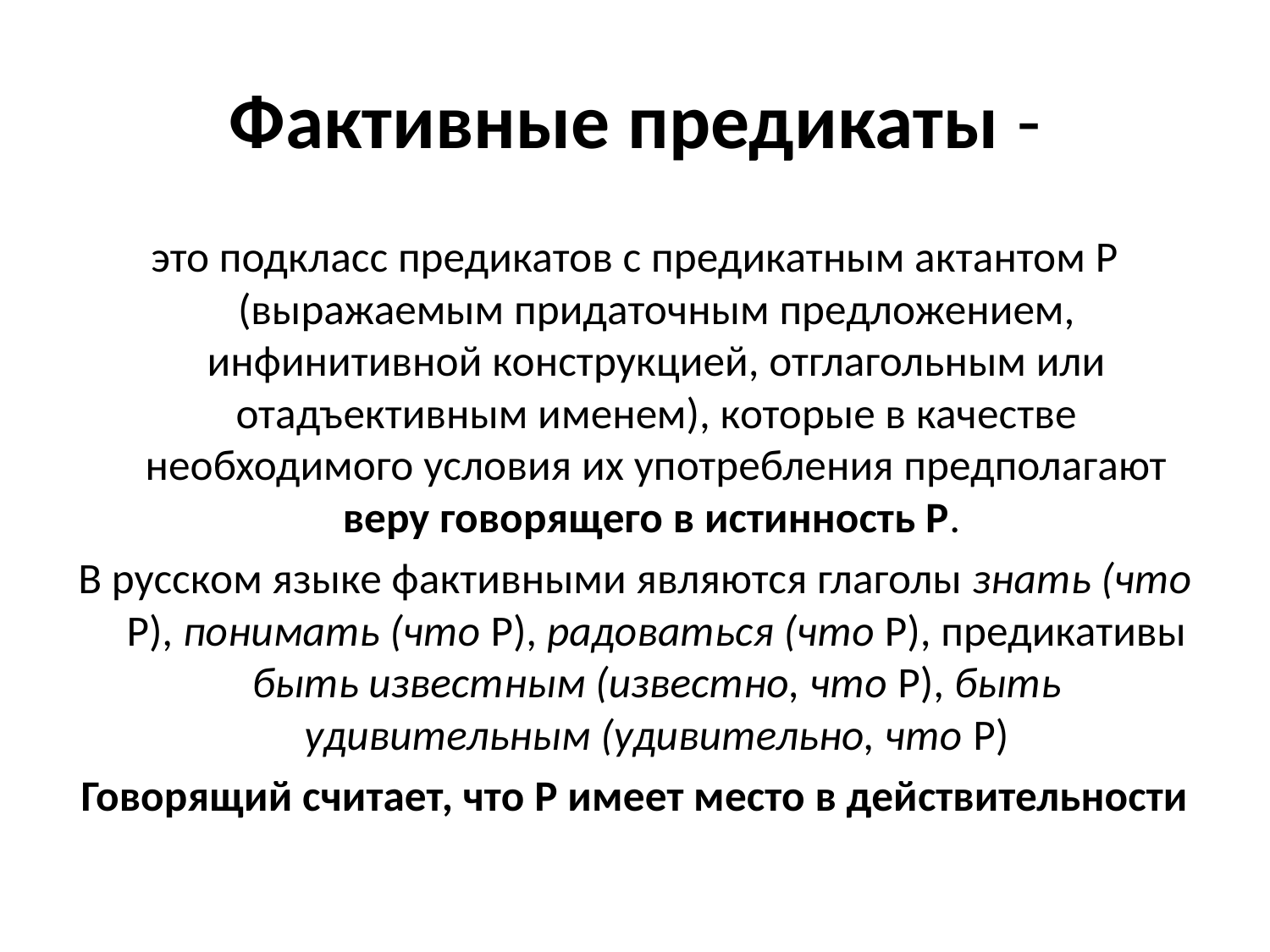

# Фактивные предикаты -
это подкласс предикатов с предикатным актантом Р (выражаемым придаточным предложением, инфинитивной конструкцией, отглагольным или отадъективным именем), которые в качестве необходимого условия их употребления предполагают веру говорящего в истинность Р.
В русском языке фактивными являются глаголы знать (что Р), понимать (что Р), радоваться (что Р), предикативы быть извест­ным (известно, что Р), быть удивительным (удивительно, что Р)
Говорящий считает, что Р имеет место в действительности